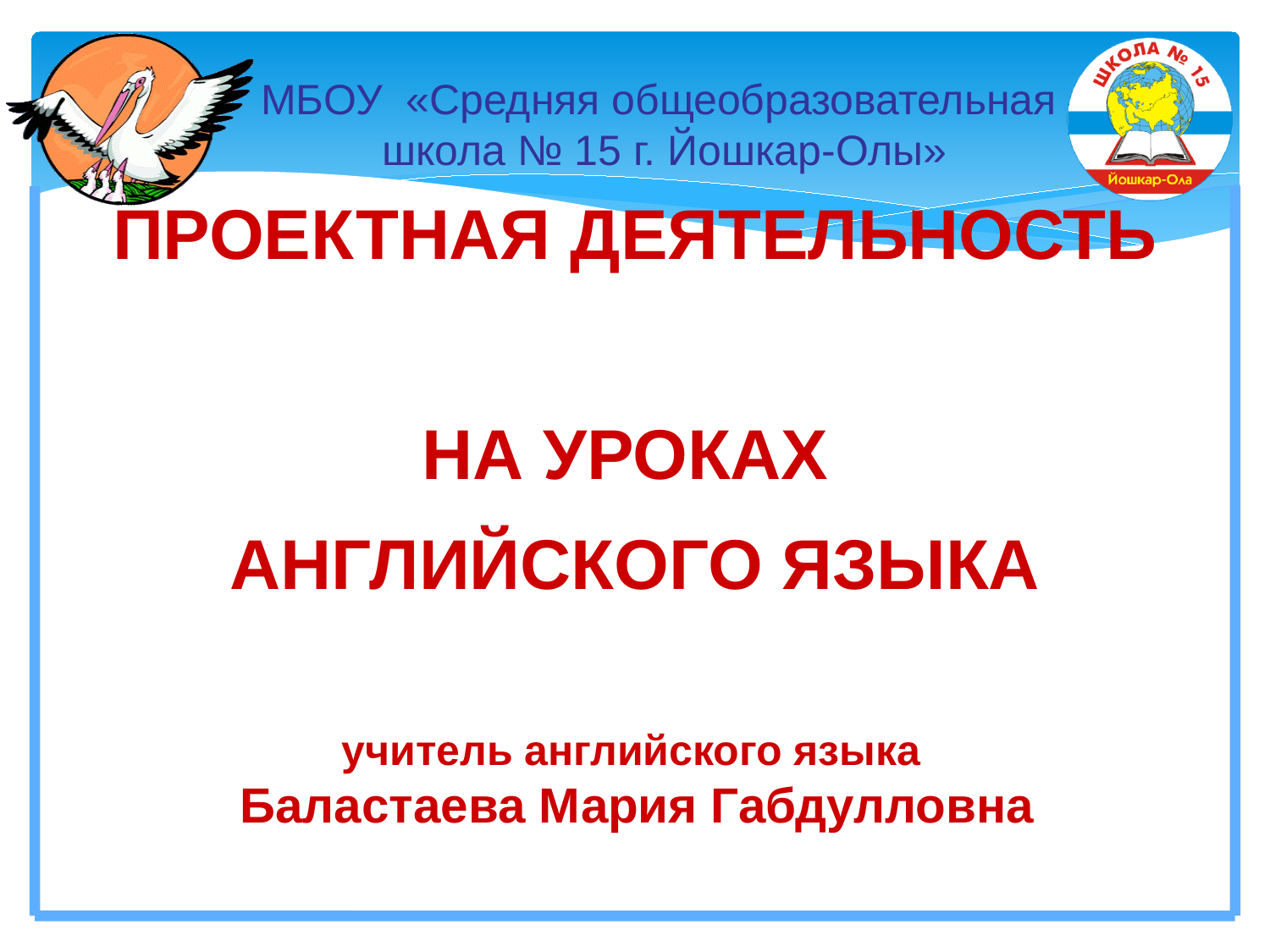

МБОУ  «Средняя общеобразовательная
школа № 15 г. Йошкар-Олы»
ПРОЕКТНАЯ ДЕЯТЕЛЬНОСТЬ
НА УРОКАХ
АНГЛИЙСКОГО ЯЗЫКА

учитель английского языка
Баластаева Мария Габдулловна